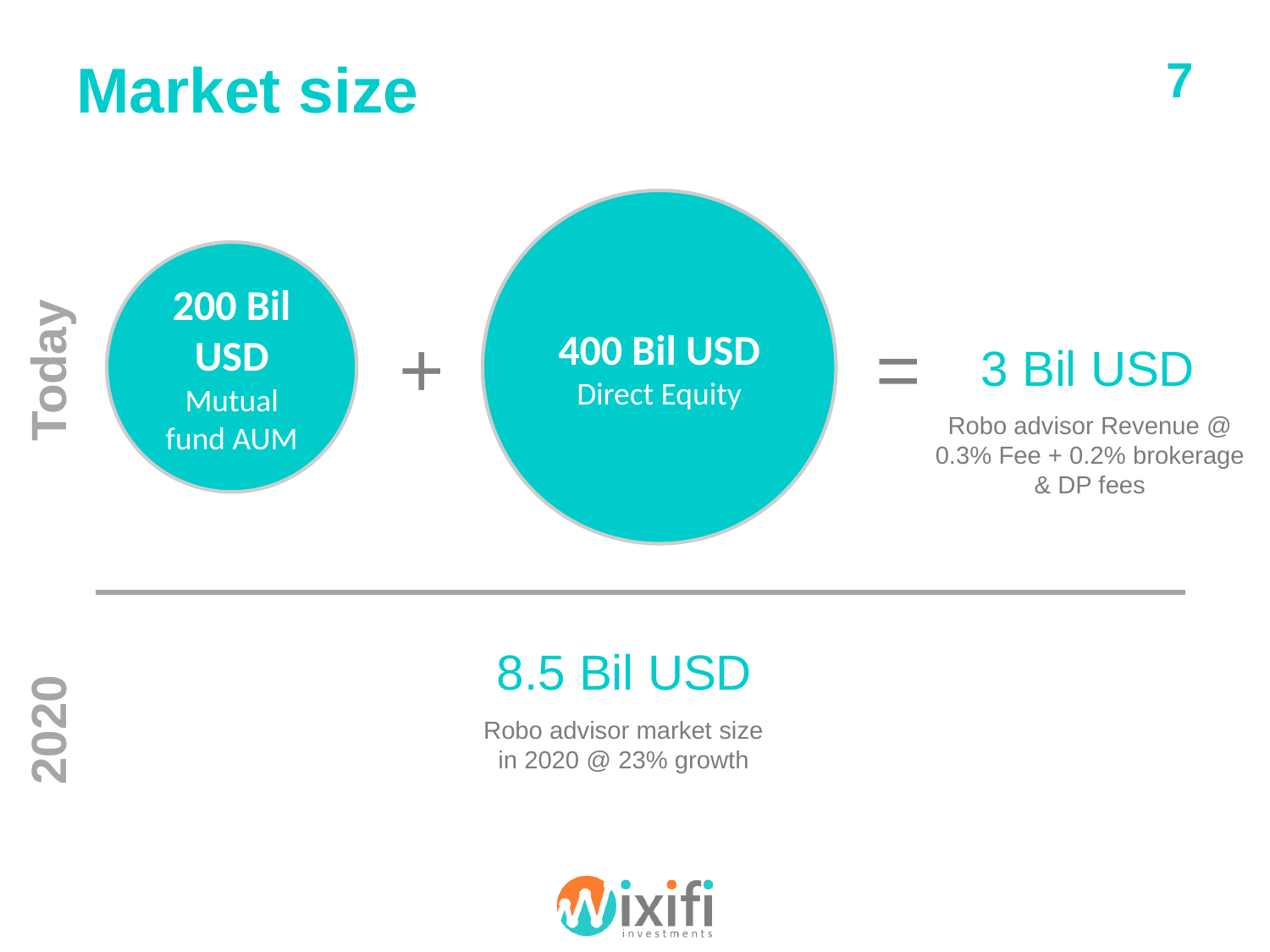

# Market size
7
400 Bil USD
Direct Equity
200 Bil USD
Mutual fund AUM
Today
=
+
3 Bil USD
Robo advisor Revenue @ 0.3% Fee + 0.2% brokerage & DP fees
2020
8.5 Bil USD
Robo advisor market size in 2020 @ 23% growth